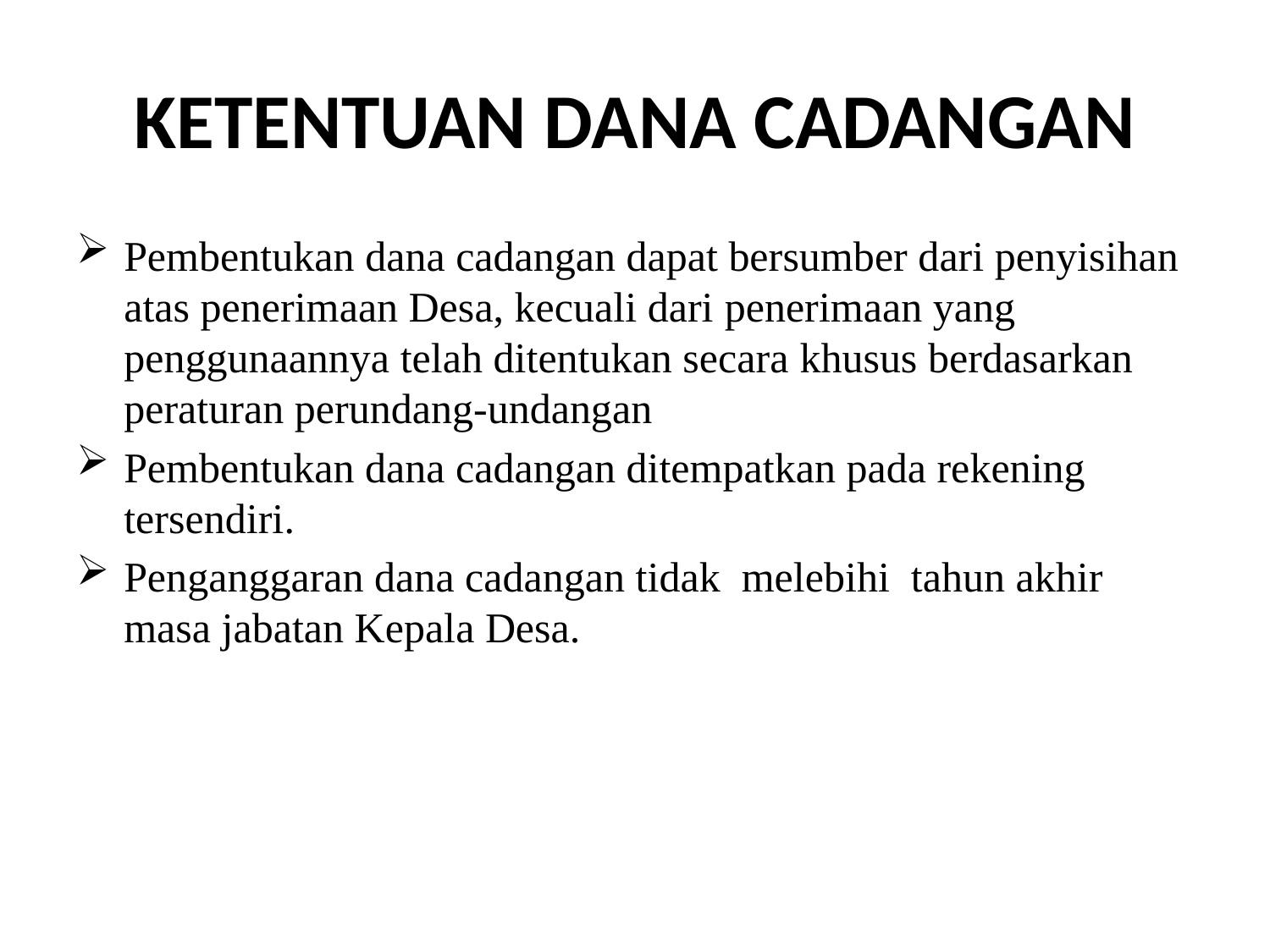

# KETENTUAN DANA CADANGAN
Pembentukan dana cadangan dapat bersumber dari penyisihan atas penerimaan Desa, kecuali dari penerimaan yang penggunaannya telah ditentukan secara khusus berdasarkan peraturan perundang-undangan
Pembentukan dana cadangan ditempatkan pada rekening tersendiri.
Penganggaran dana cadangan tidak  melebihi  tahun akhir masa jabatan Kepala Desa.